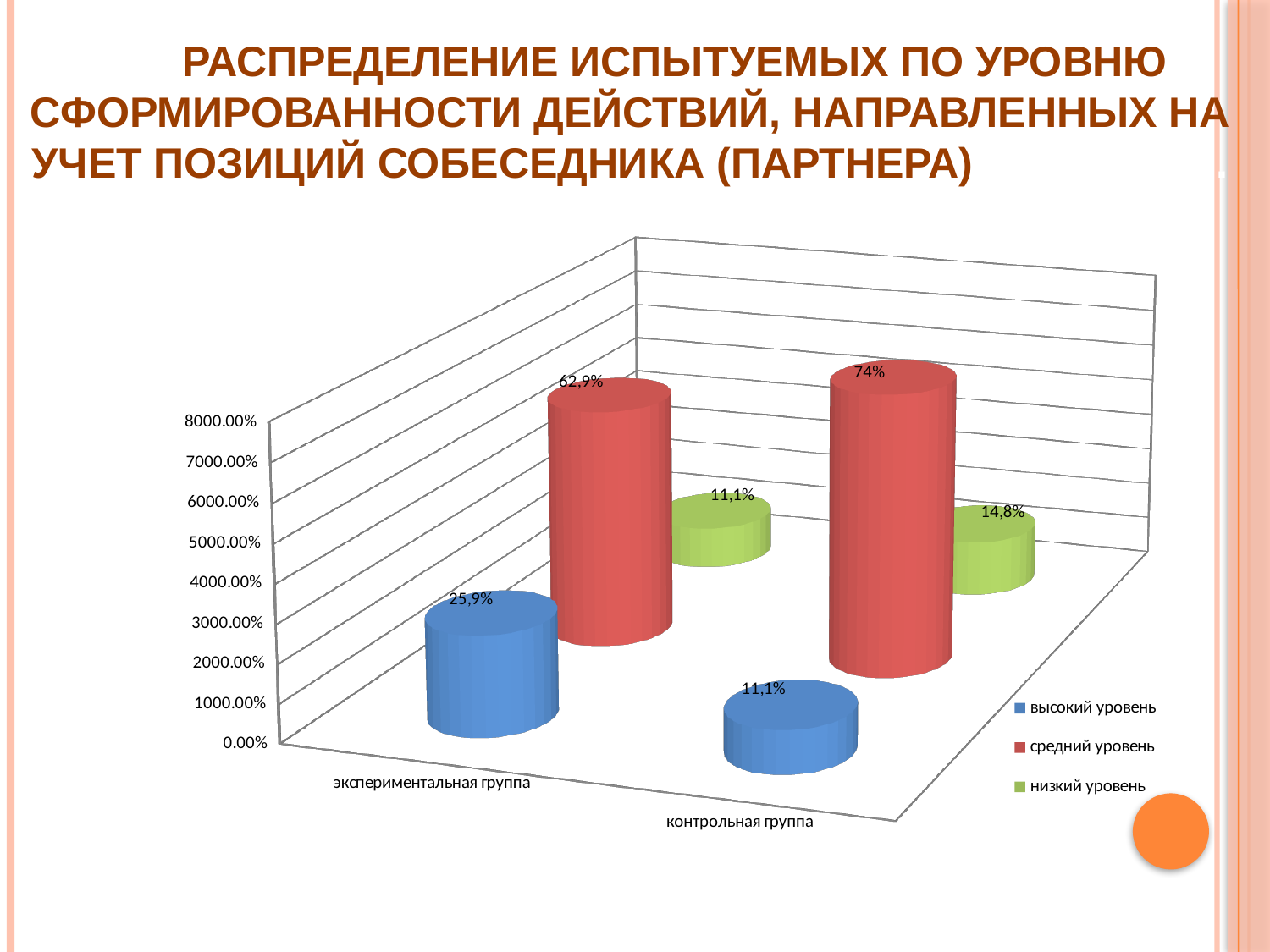

# позРаспределение испытуемых по уровню сформированности действий, направленных на учет позиций собеседника (партнера)партнера).

[unsupported chart]